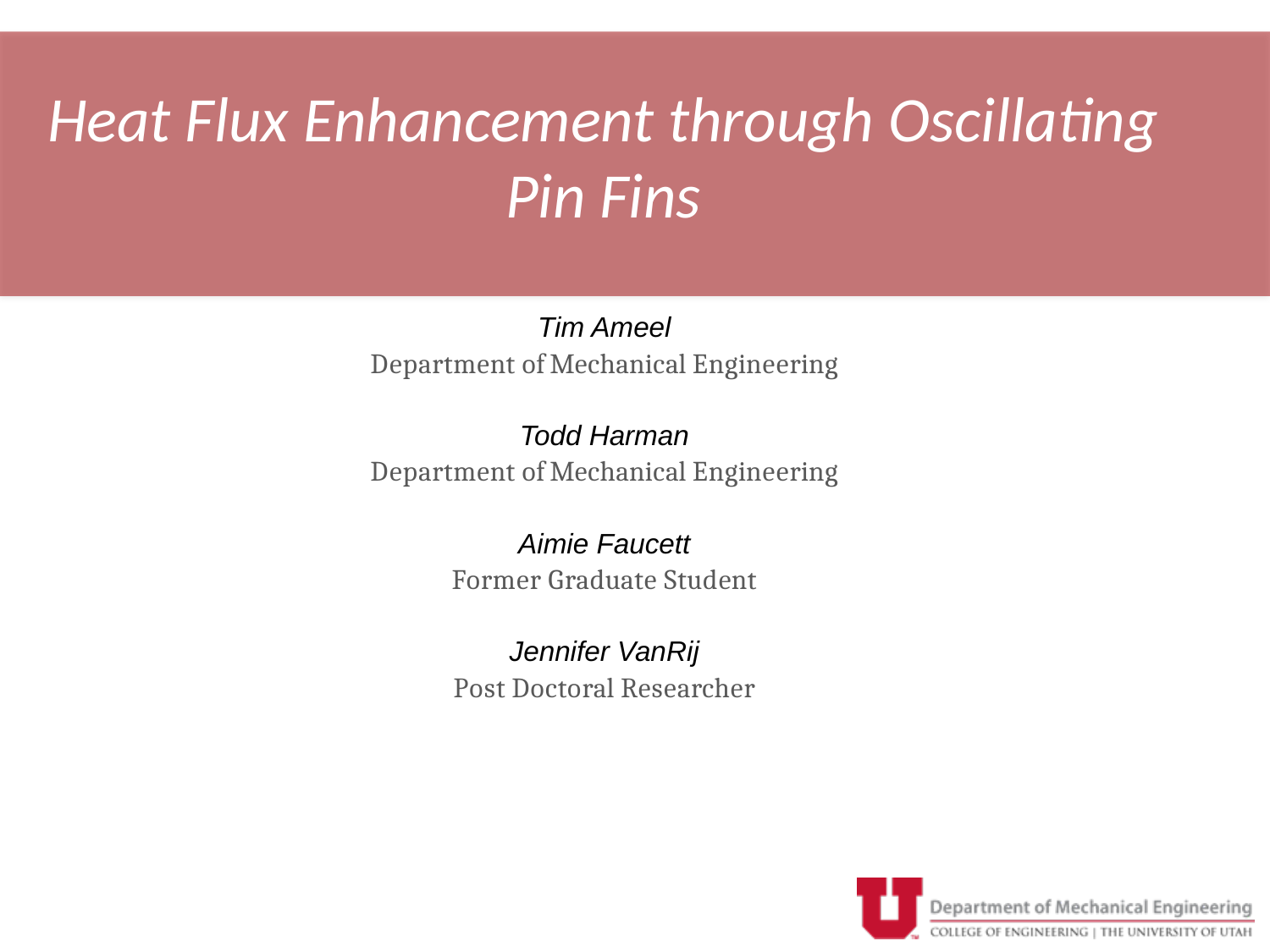

# Heat Flux Enhancement through Oscillating Pin Fins
Tim Ameel
Department of Mechanical Engineering

Todd Harman
Department of Mechanical Engineering

Aimie Faucett
Former Graduate Student

Jennifer VanRij
Post Doctoral Researcher